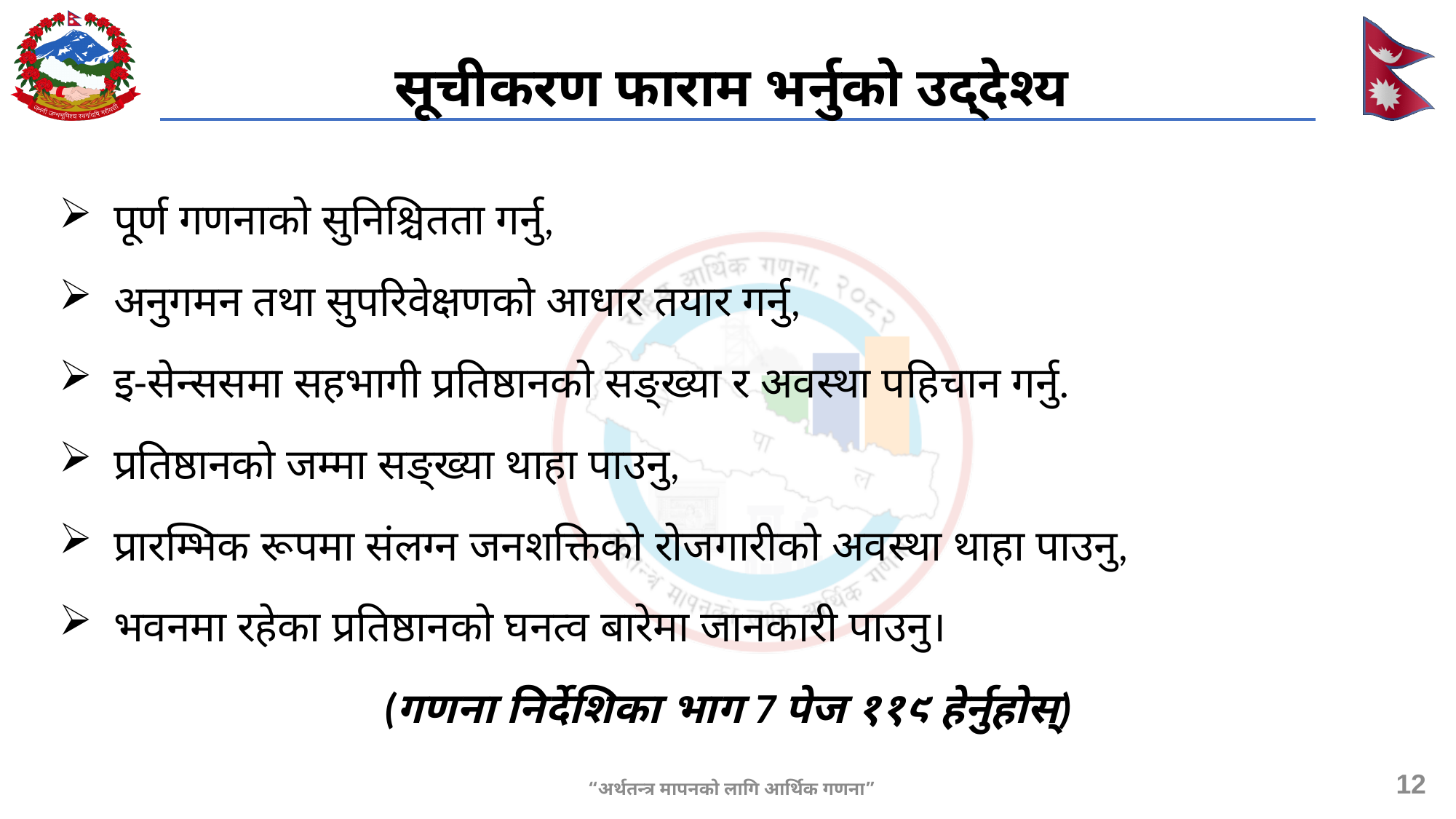

सूचीकरण फाराम भर्नुको उद्देश्य
#
पूर्ण गणनाको सुनिश्चितता गर्नु,
अनुगमन तथा सुपरिवेक्षणको आधार तयार गर्नु,
इ-सेन्ससमा सहभागी प्रतिष्ठानको सङ्ख्या र अवस्था पहिचान गर्नु.
प्रतिष्ठानको जम्मा सङ्ख्या थाहा पाउनु,
प्रारम्भिक रूपमा संलग्न जनशक्तिको रोजगारीको अवस्था थाहा पाउनु,
भवनमा रहेका प्रतिष्ठानको घनत्व बारेमा जानकारी पाउनु।
(गणना निर्देशिका भाग 7 पेज ११९ हेर्नुहोस्)
12
“अर्थतन्त्र मापनको लागि आर्थिक गणना”